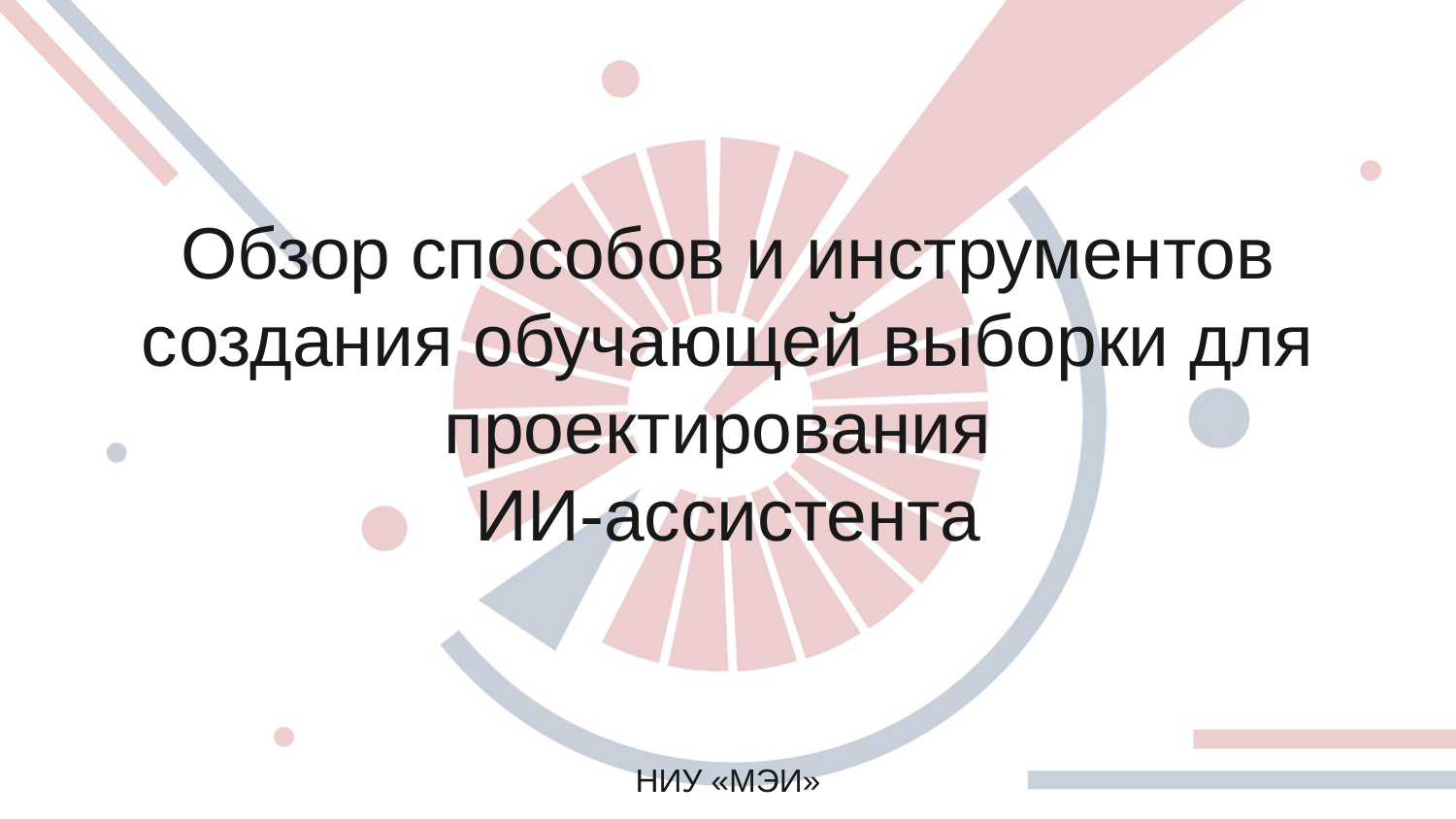

# Обзор способов и инструментов создания обучающей выборки для проектирования ИИ-ассистента
НИУ «МЭИ»